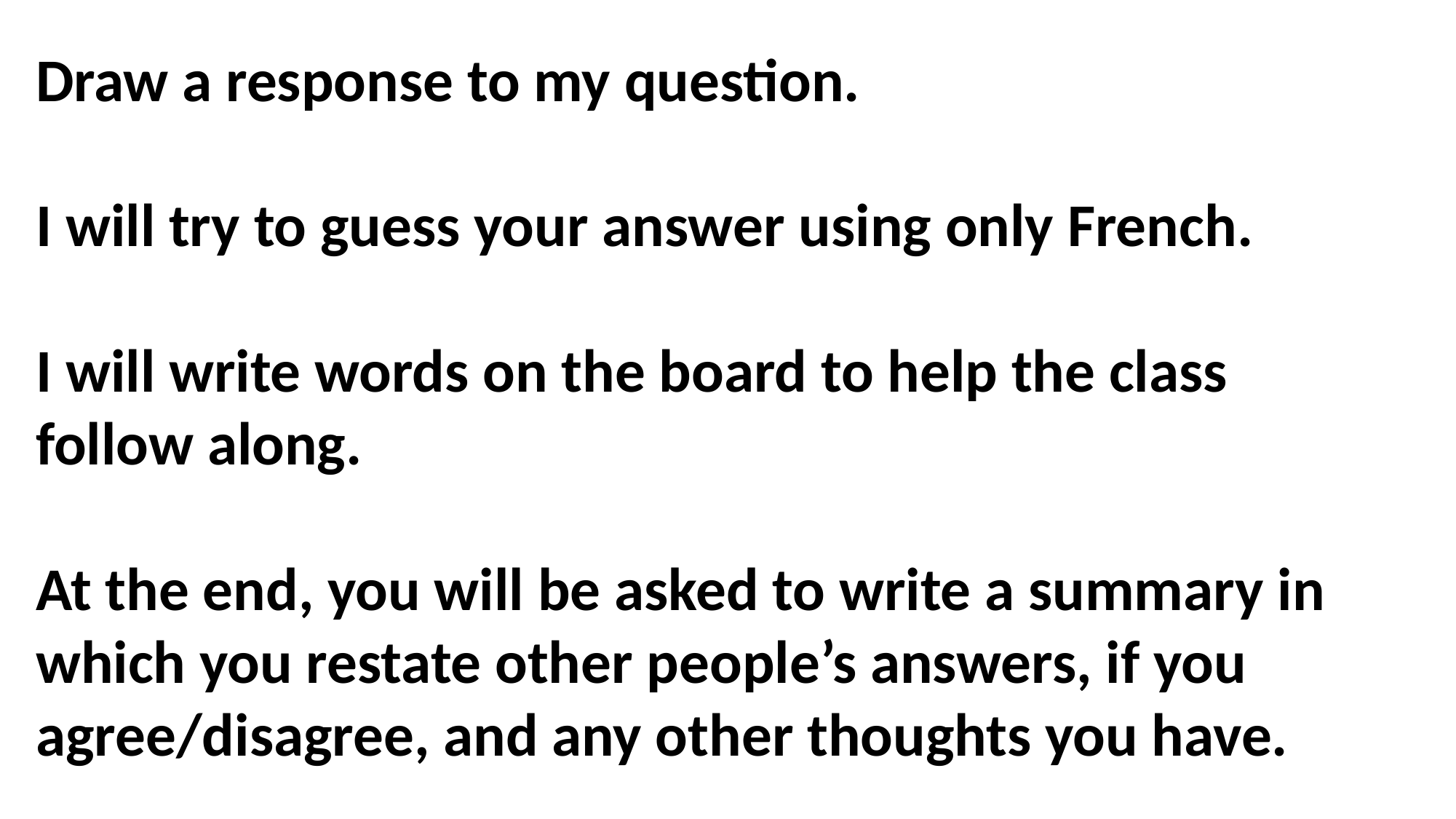

Draw a response to my question.

I will try to guess your answer using only French.

I will write words on the board to help the class follow along.

At the end, you will be asked to write a summary in which you restate other people’s answers, if you agree/disagree, and any other thoughts you have.